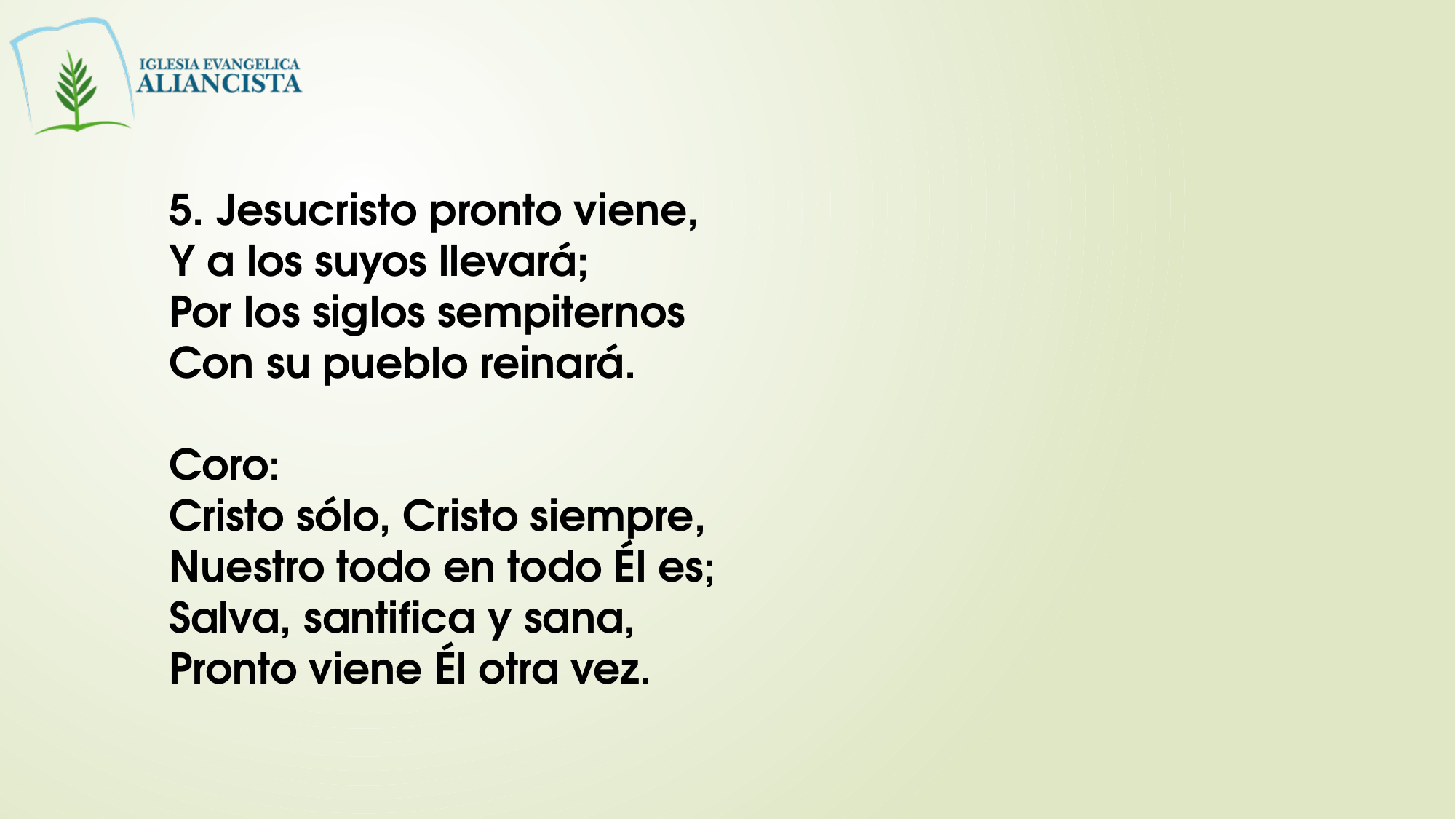

5. Jesucristo pronto viene,
Y a los suyos llevará;
Por los siglos sempiternos
Con su pueblo reinará.

Coro:
Cristo sólo, Cristo siempre,
Nuestro todo en todo Él es;
Salva, santifica y sana,
Pronto viene Él otra vez.